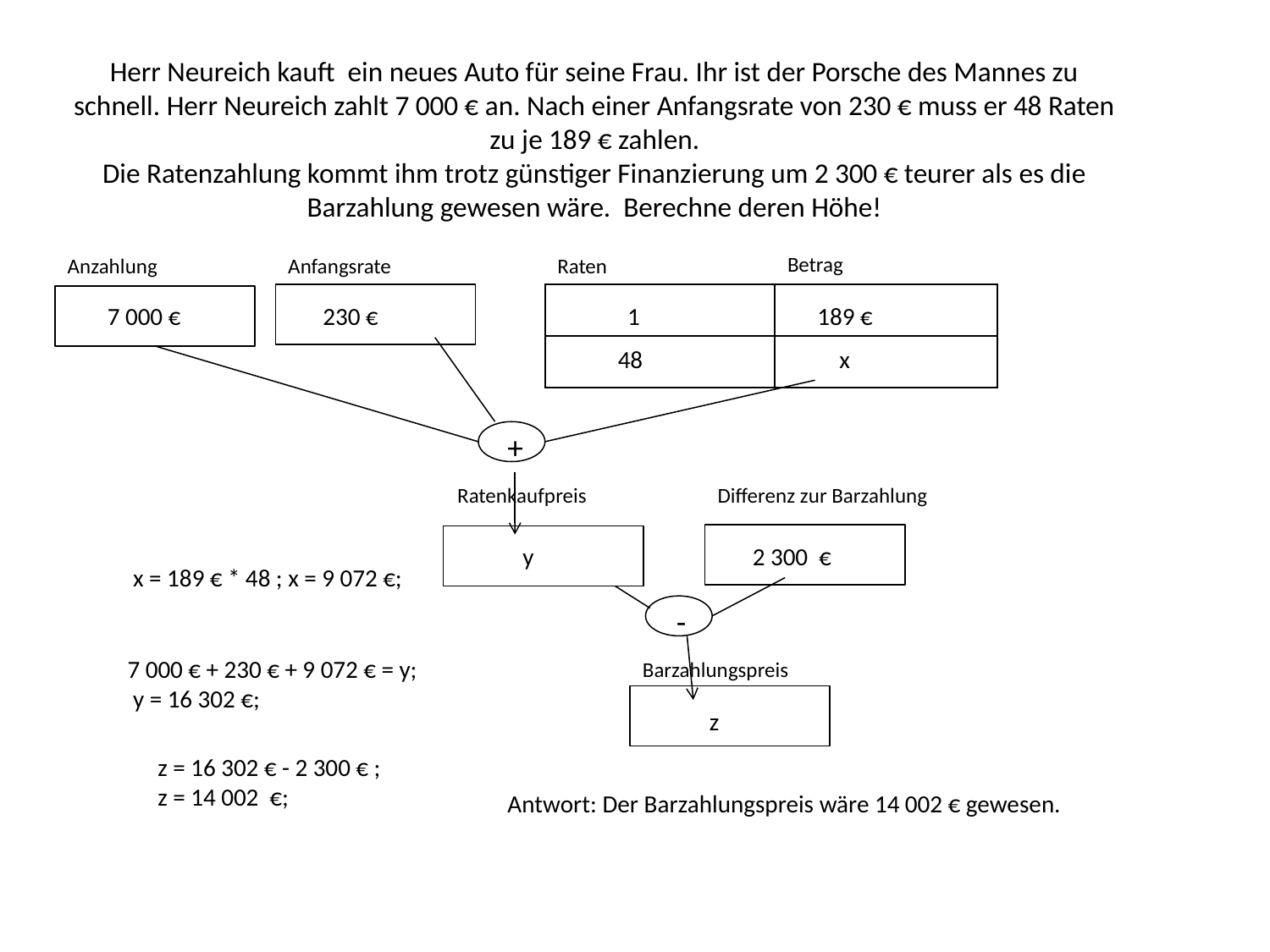

# Herr Neureich kauft  ein neues Auto für seine Frau. Ihr ist der Porsche des Mannes zu schnell. Herr Neureich zahlt 7 000 € an. Nach einer Anfangsrate von 230 € muss er 48 Raten zu je 189 € zahlen. Die Ratenzahlung kommt ihm trotz günstiger Finanzierung um 2 300 € teurer als es die Barzahlung gewesen wäre.  Berechne deren Höhe!
Betrag
Anfangsrate
Anzahlung
Raten

|  |  |
| --- | --- |
|  |  |

7 000 €
 230 €
1
189 €
48
    x
+

Ratenkaufpreis
Differenz zur Barzahlung

    y
2 300  €
 x = 189 € * 48 ; x = 9 072 €;

  -
7 000 € + 230 € + 9 072 € = y;
 y = 16 302 €;
Barzahlungspreis

    z
 z = 16 302 € - 2 300 € ;
 z = 14 002  €;
Antwort: Der Barzahlungspreis wäre 14 002 € gewesen.